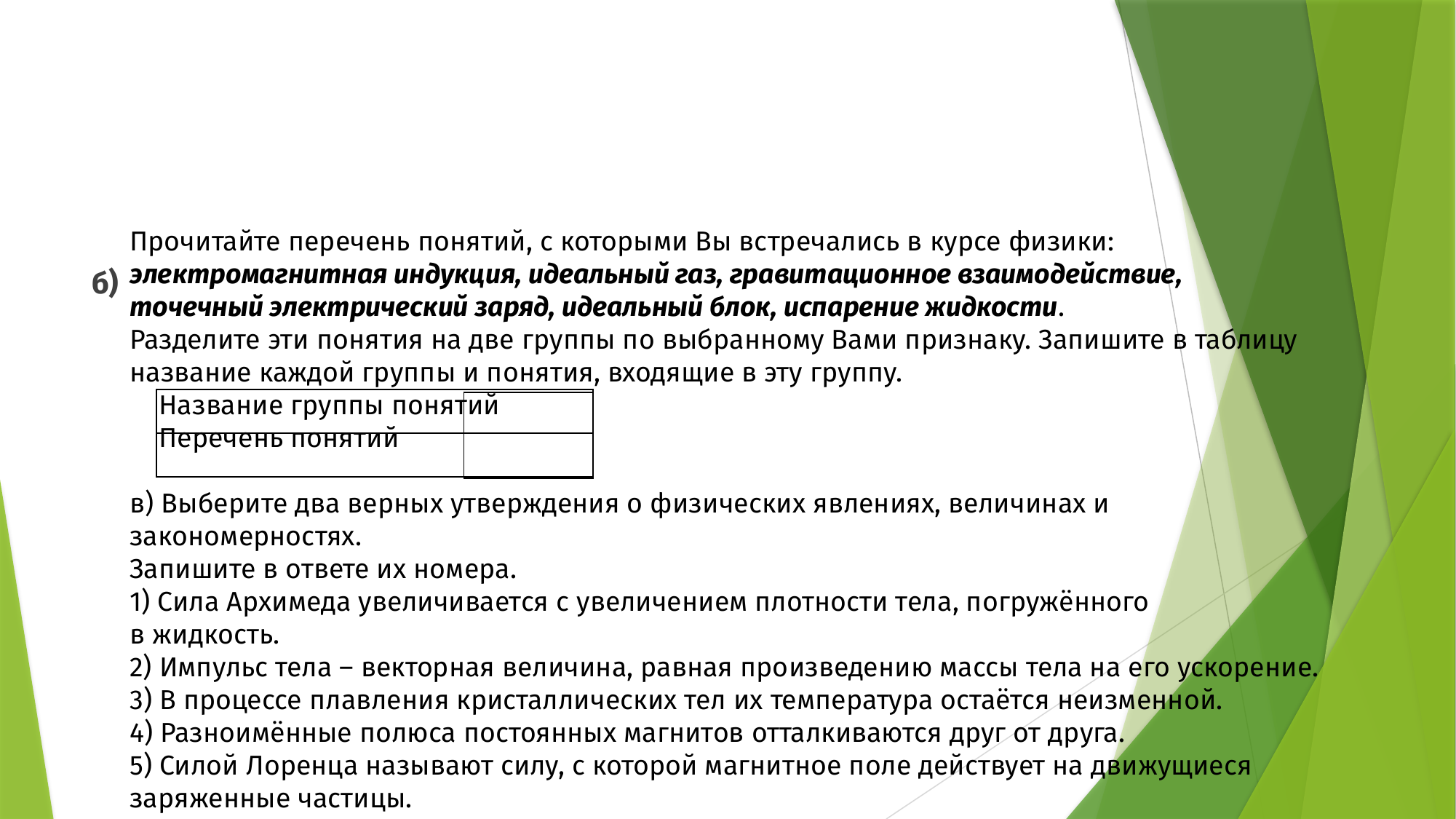

#
Прочитайте перечень понятий, с которыми Вы встречались в курсе физики:
электромагнитная индукция, идеальный газ, гравитационное взаимодействие,
точечный электрический заряд, идеальный блок, испарение жидкости.
Разделите эти понятия на две группы по выбранному Вами признаку. Запишите в таблицу
название каждой группы и понятия, входящие в эту группу.
    Название группы понятий
    Перечень понятий

в) Выберите два верных утверждения о физических явлениях, величинах и закономерностях.
Запишите в ответе их номера.
1) Сила Архимеда увеличивается с увеличением плотности тела, погружённого
в жидкость.
2) Импульс тела – векторная величина, равная произведению массы тела на его ускорение.
3) В процессе плавления кристаллических тел их температура остаётся неизменной.
4) Разноимённые полюса постоянных магнитов отталкиваются друг от друга.
5) Силой Лоренца называют силу, с которой магнитное поле действует на движущиеся
заряженные частицы.
Ответ

б)
|  |
| --- |
|  |
|  |
| --- |